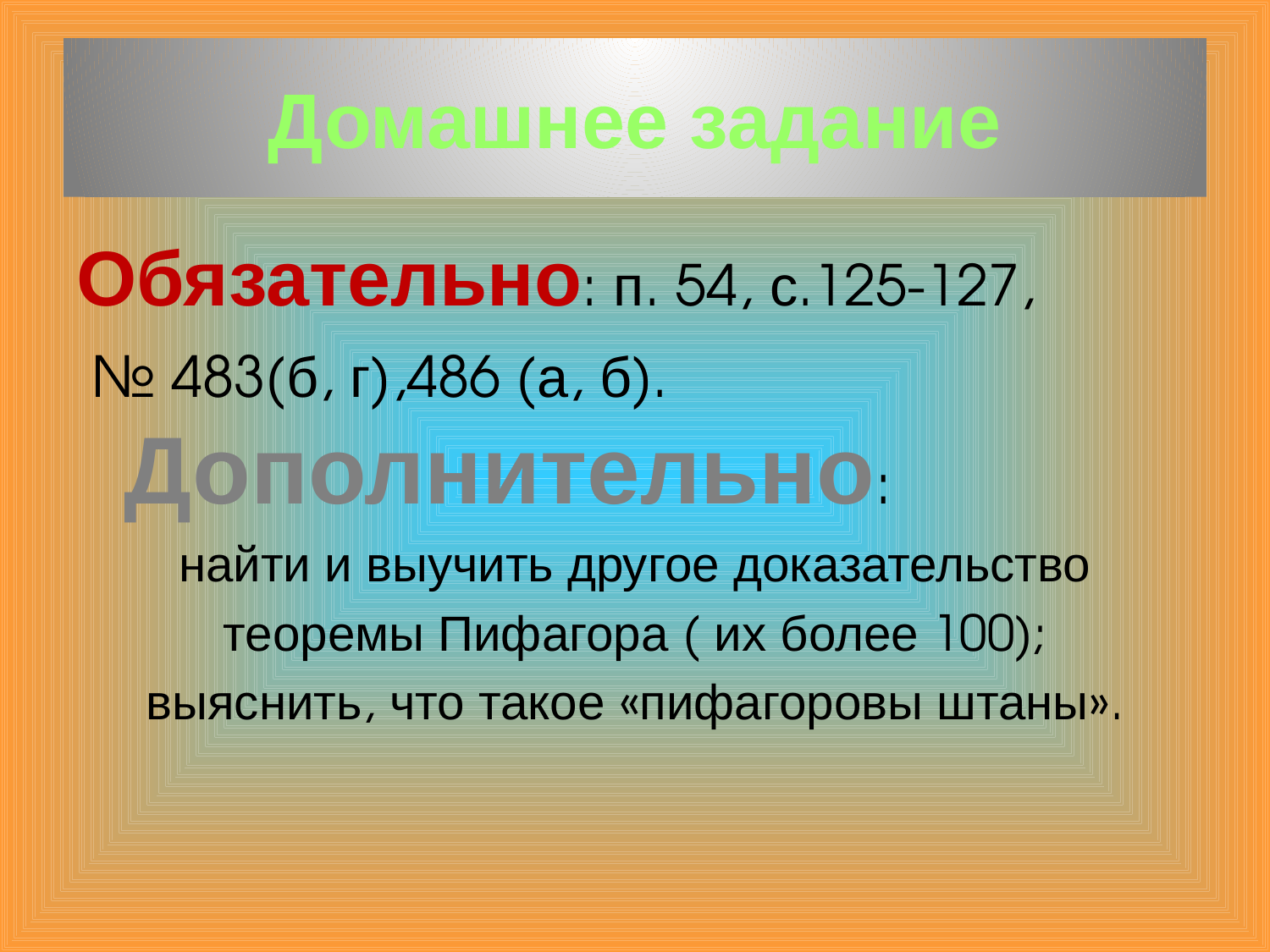

# Домашнее задание
Обязательно: п. 54, с.125-127,
 № 483(б, г),486 (а, б).
Дополнительно:
найти и выучить другое доказательство
теоремы Пифагора ( их более 100);
выяснить, что такое «пифагоровы штаны».